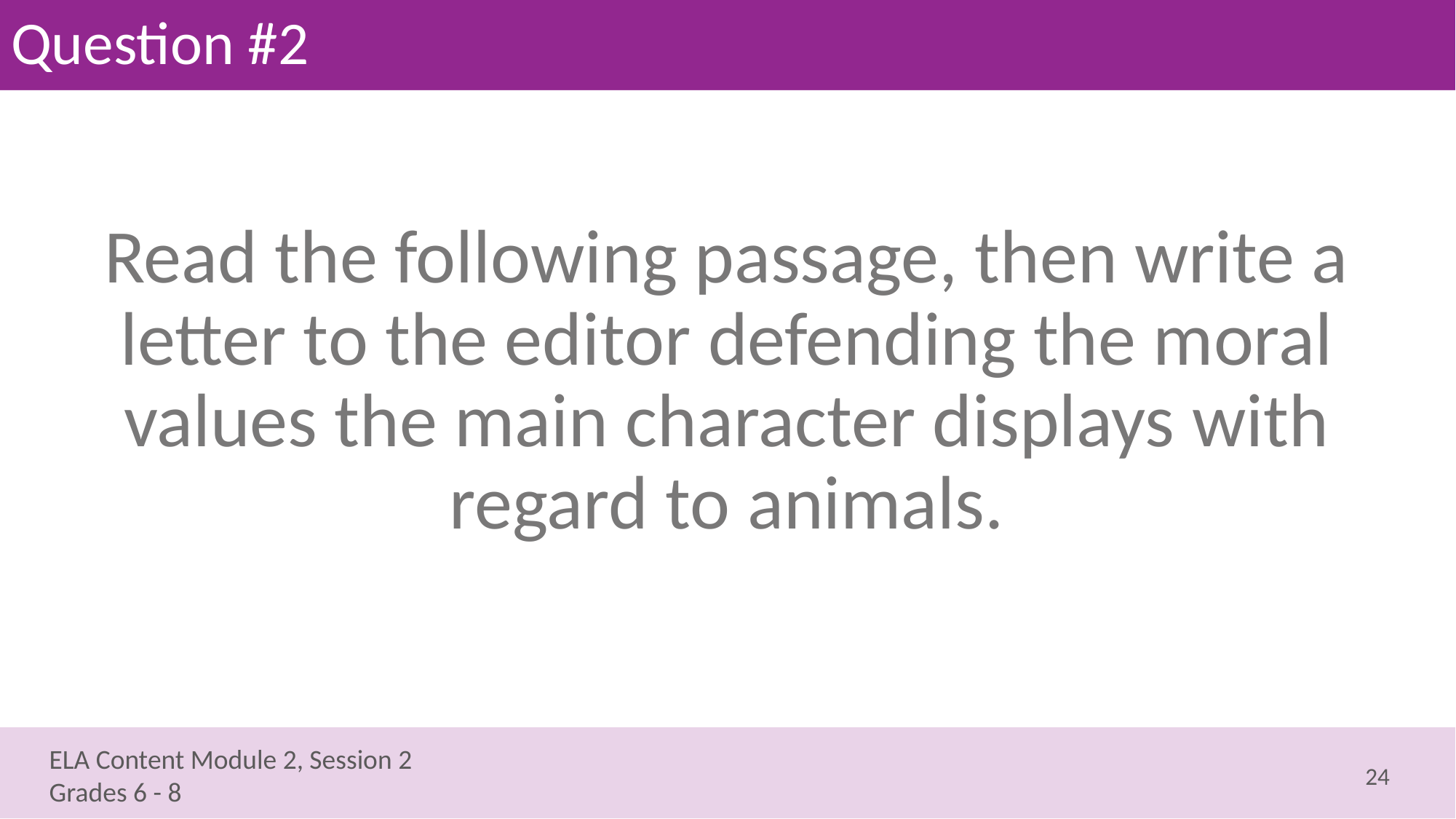

# Question #2

Read the following passage, then write a letter to the editor defending the moral values the main character displays with regard to animals.

24